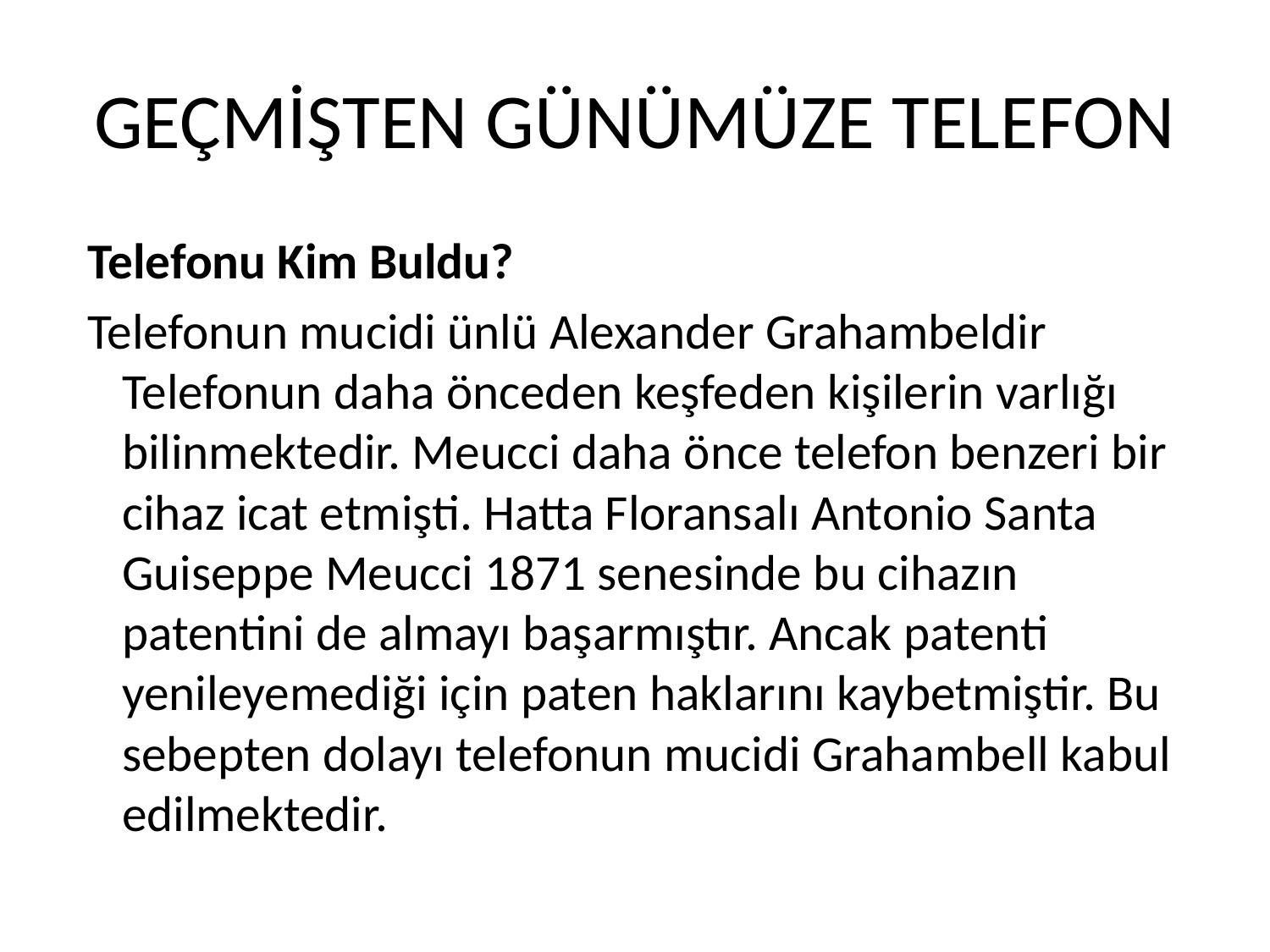

# GEÇMİŞTEN GÜNÜMÜZE TELEFON
 Telefonu Kim Buldu?
 Telefonun mucidi ünlü Alexander Grahambeldir Telefonun daha önceden keşfeden kişilerin varlığı bilinmektedir. Meucci daha önce telefon benzeri bir cihaz icat etmişti. Hatta Floransalı Antonio Santa Guiseppe Meucci 1871 senesinde bu cihazın patentini de almayı başarmıştır. Ancak patenti yenileyemediği için paten haklarını kaybetmiştir. Bu sebepten dolayı telefonun mucidi Grahambell kabul edilmektedir.